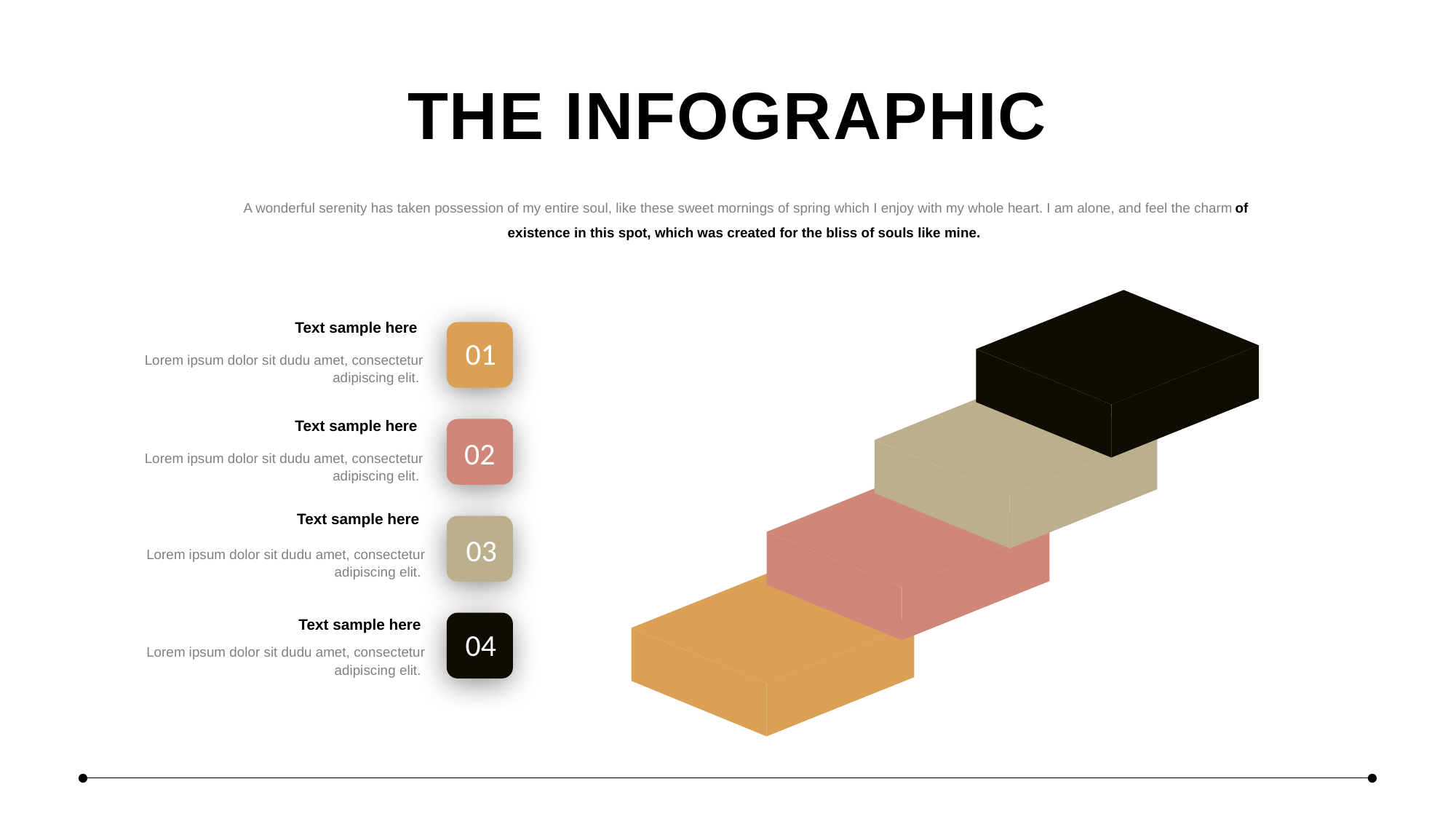

THE INFOGRAPHIC
TITLE HERE
A wonderful serenity has taken possession of my entire soul, like these sweet mornings of spring which I enjoy with my whole heart. I am alone, and feel the charm of existence in this spot, which was created for the bliss of souls like mine.
TITLE HERE

TITLE HERE

Text sample here
Lorem ipsum dolor sit dudu amet, consectetur adipiscing elit.

01
Text sample here
Lorem ipsum dolor sit dudu amet, consectetur adipiscing elit.
TITLE HERE

02
Text sample here
Lorem ipsum dolor sit dudu amet, consectetur adipiscing elit.

03
Text sample here
Lorem ipsum dolor sit dudu amet, consectetur adipiscing elit.

04